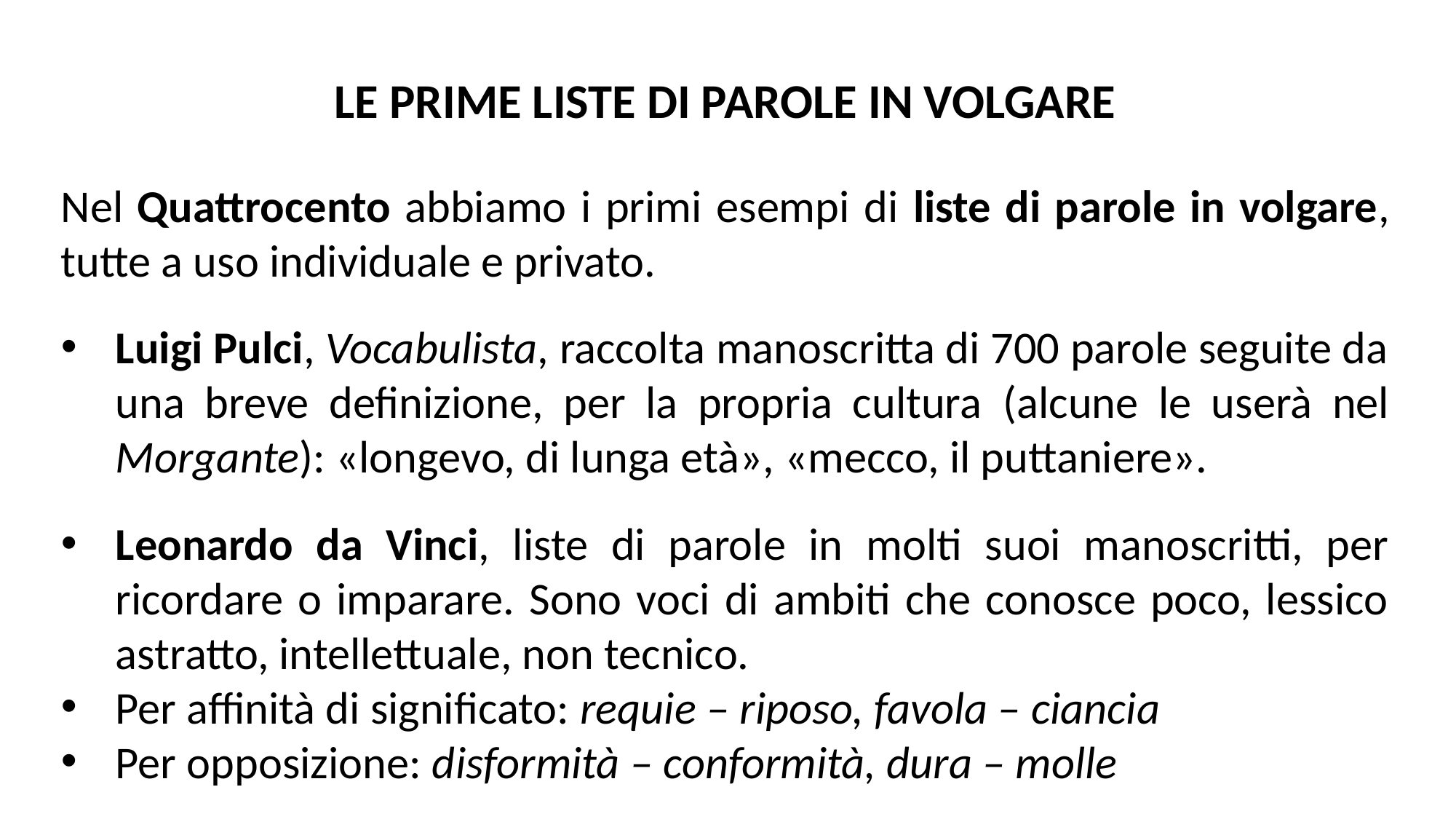

LE PRIME LISTE DI PAROLE IN VOLGARE
Nel Quattrocento abbiamo i primi esempi di liste di parole in volgare, tutte a uso individuale e privato.
Luigi Pulci, Vocabulista, raccolta manoscritta di 700 parole seguite da una breve definizione, per la propria cultura (alcune le userà nel Morgante): «longevo, di lunga età», «mecco, il puttaniere».
Leonardo da Vinci, liste di parole in molti suoi manoscritti, per ricordare o imparare. Sono voci di ambiti che conosce poco, lessico astratto, intellettuale, non tecnico.
Per affinità di significato: requie – riposo, favola – ciancia
Per opposizione: disformità – conformità, dura – molle